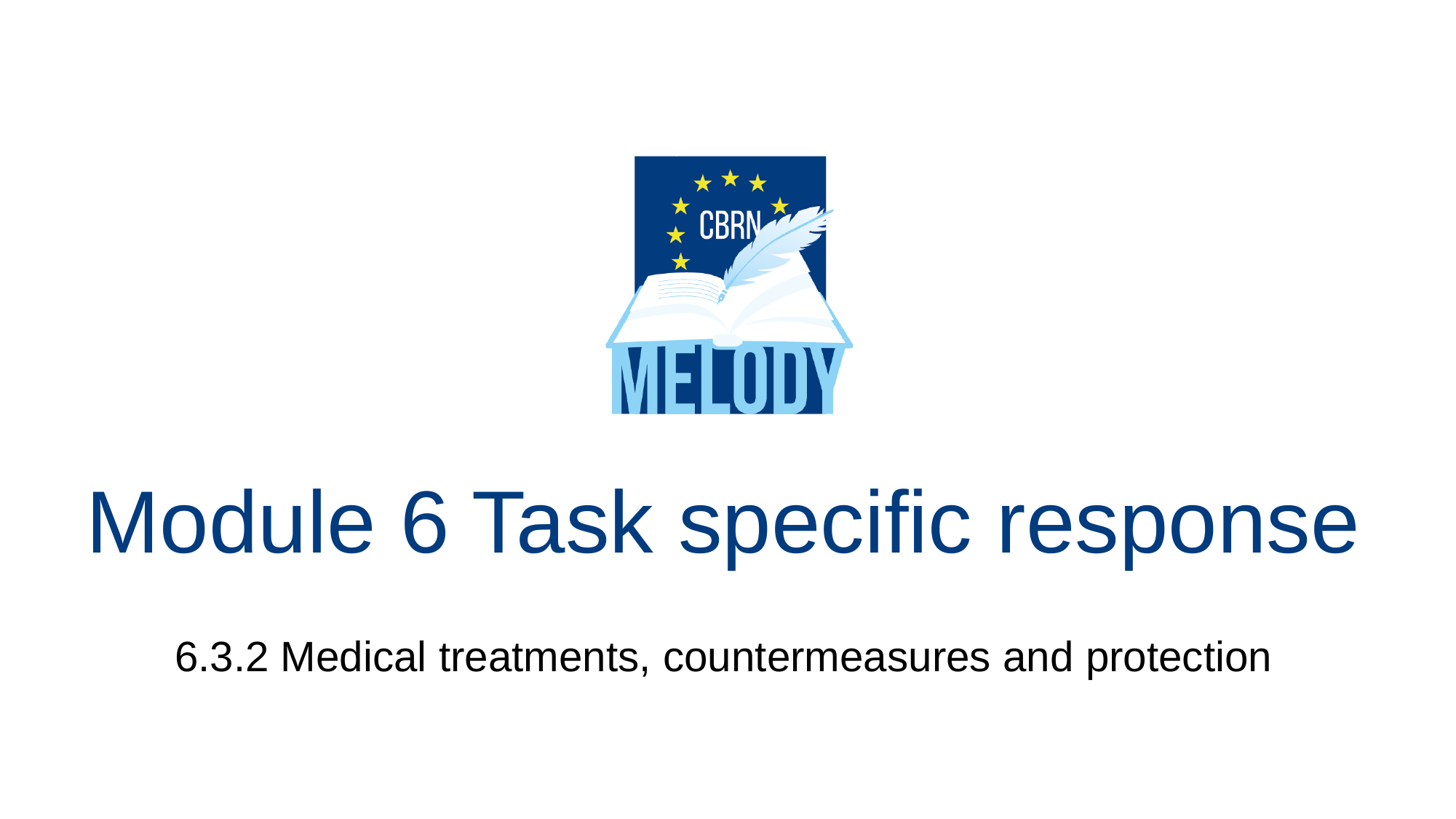

# Module 6 Task specific response
6.3.2 Medical treatments, countermeasures and protection